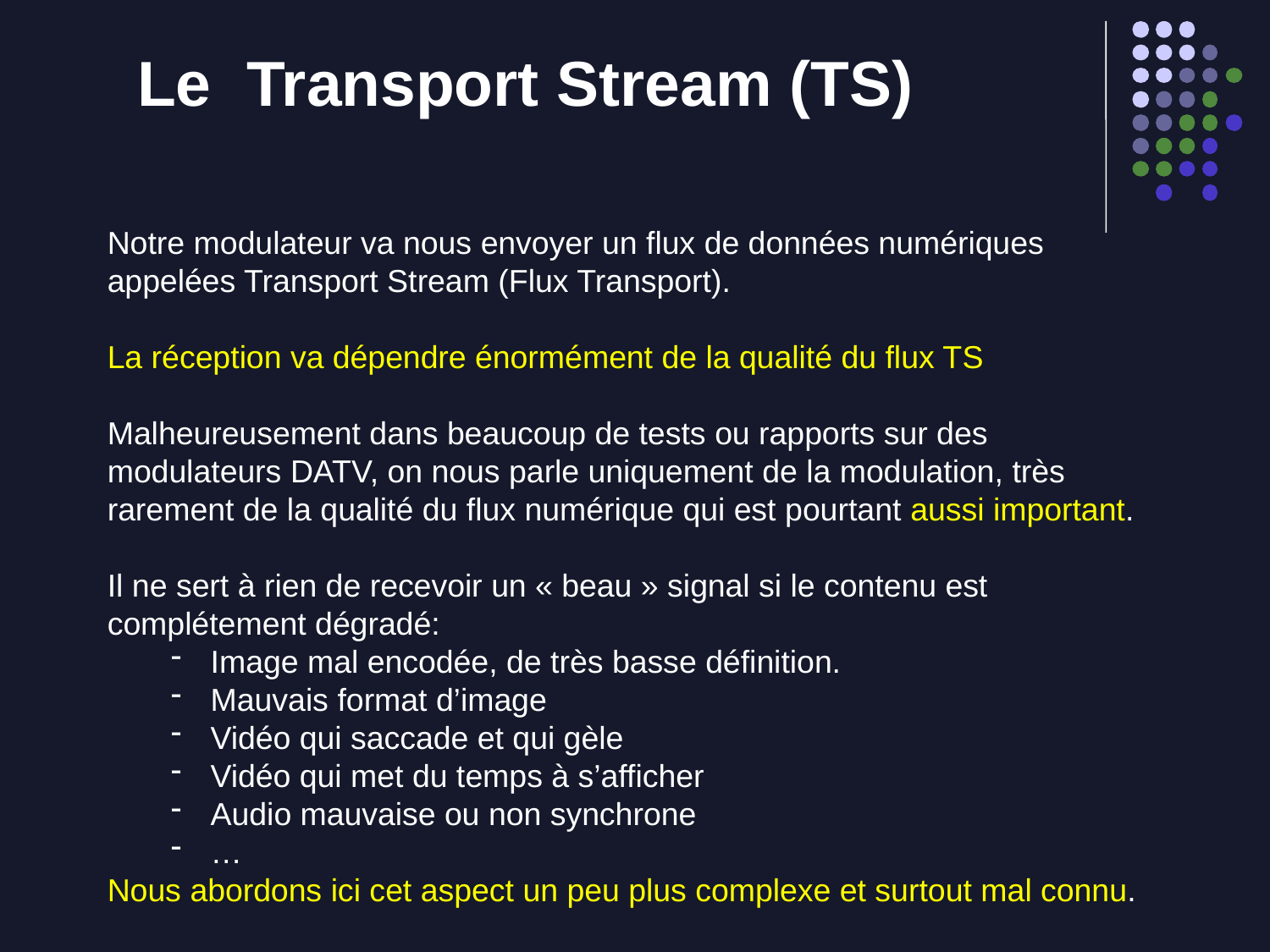

Le  Transport Stream (TS)
Notre modulateur va nous envoyer un flux de données numériques appelées Transport Stream (Flux Transport).

La réception va dépendre énormément de la qualité du flux TS

Malheureusement dans beaucoup de tests ou rapports sur des modulateurs DATV, on nous parle uniquement de la modulation, très rarement de la qualité du flux numérique qui est pourtant aussi important.

Il ne sert à rien de recevoir un « beau » signal si le contenu est complétement dégradé:
Image mal encodée, de très basse définition.
Mauvais format d’image
Vidéo qui saccade et qui gèle
Vidéo qui met du temps à s’afficher
Audio mauvaise ou non synchrone
…
Nous abordons ici cet aspect un peu plus complexe et surtout mal connu.